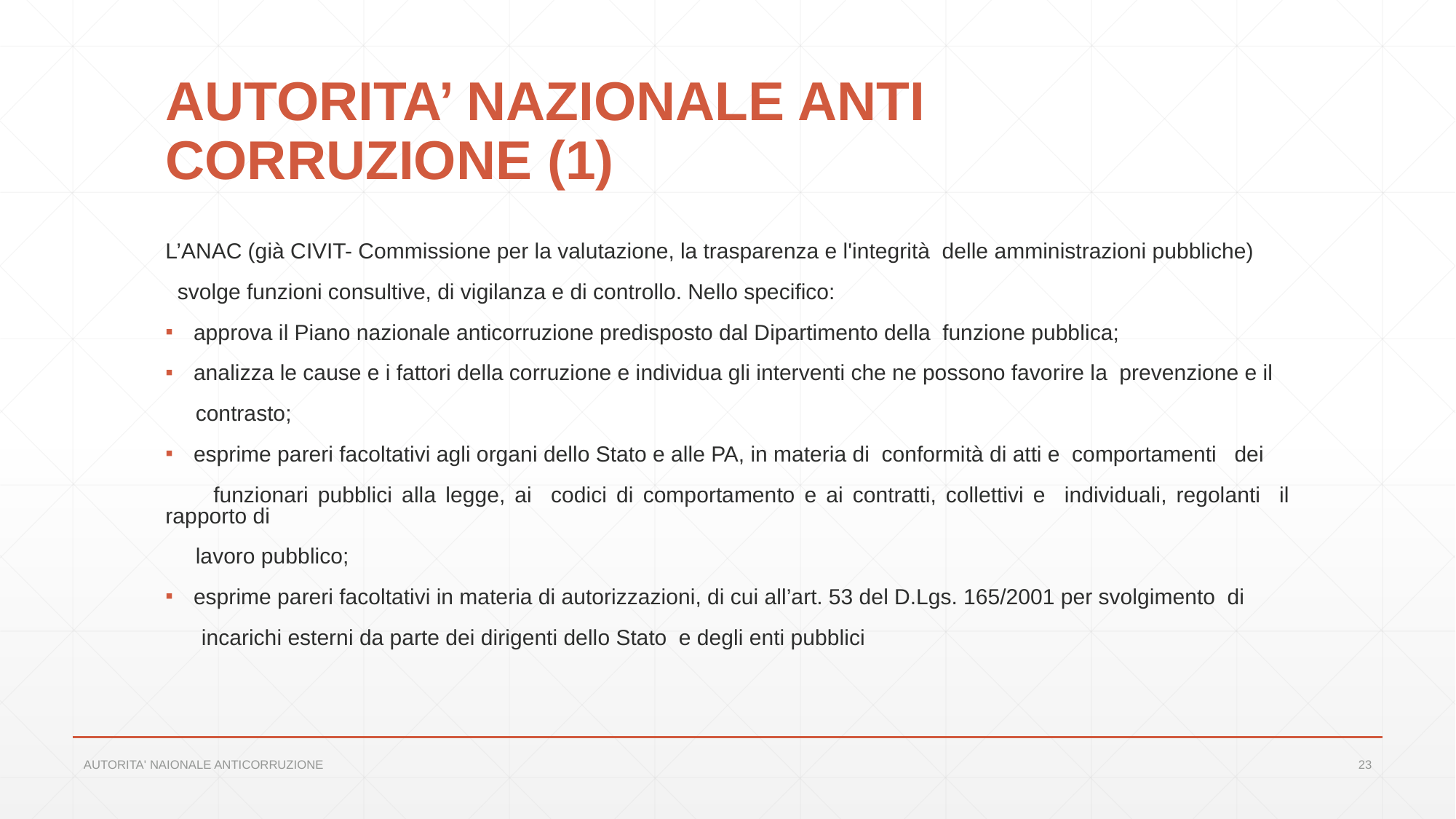

# AUTORITA’ NAZIONALE ANTI CORRUZIONE (1)
L’ANAC (già CIVIT- Commissione per la valutazione, la trasparenza e l'integrità  delle amministrazioni pubbliche)
  svolge funzioni consultive, di vigilanza e di controllo. Nello specifico:
approva il Piano nazionale anticorruzione predisposto dal Dipartimento della  funzione pubblica;
analizza le cause e i fattori della corruzione e individua gli interventi che ne possono favorire la  prevenzione e il
     contrasto;
esprime pareri facoltativi agli organi dello Stato e alle PA, in materia di  conformità di atti e  comportamenti   dei
     funzionari pubblici alla legge, ai  codici di comportamento e ai contratti, collettivi e  individuali, regolanti  il rapporto di
     lavoro pubblico;
esprime pareri facoltativi in materia di autorizzazioni, di cui all’art. 53 del D.Lgs. 165/2001 per svolgimento  di
      incarichi esterni da parte dei dirigenti dello Stato  e degli enti pubblici

AUTORITA' NAIONALE ANTICORRUZIONE
23